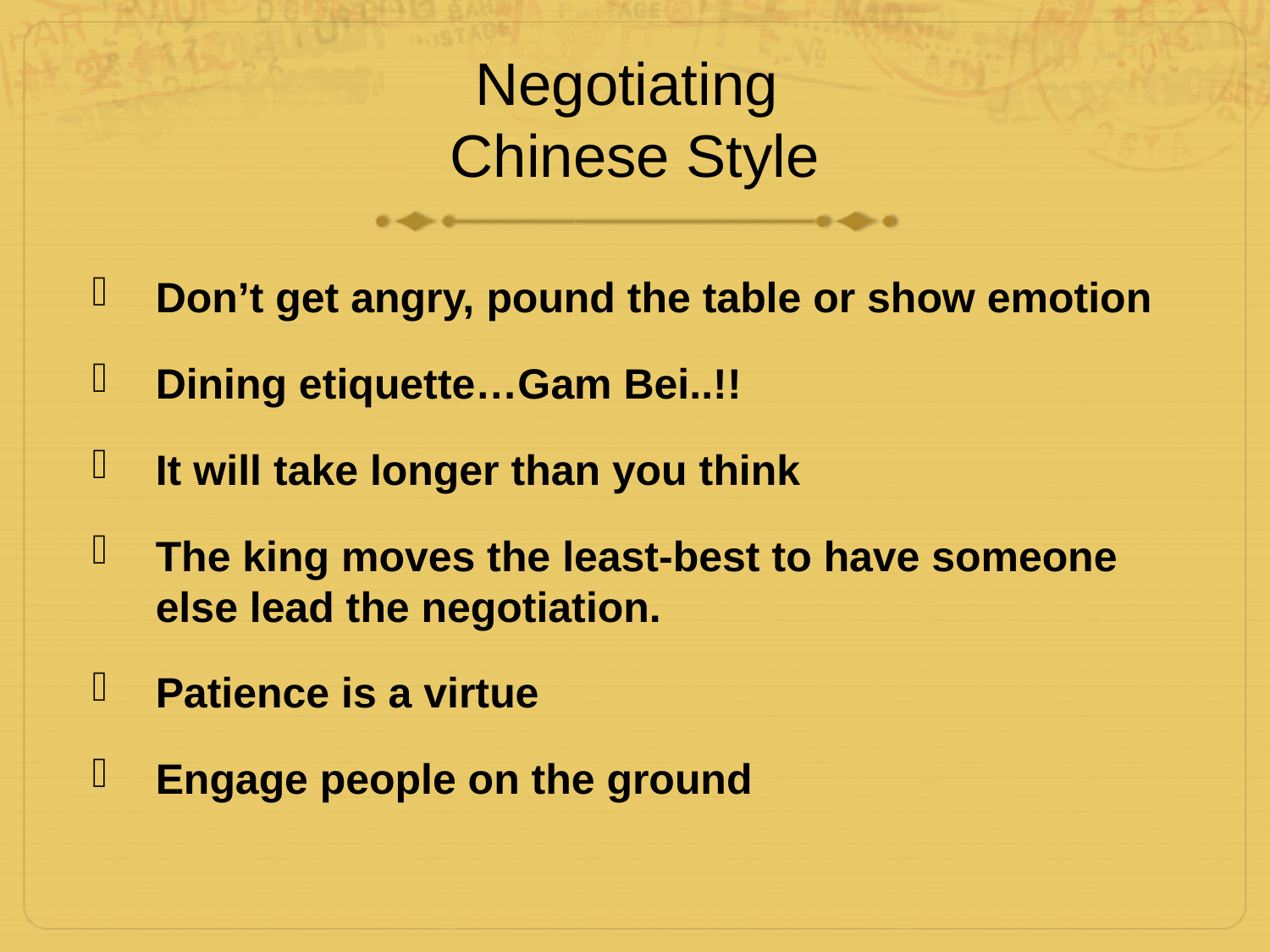

# Negotiating Chinese Style
Don’t get angry, pound the table or show emotion
Dining etiquette…Gam Bei..!!
It will take longer than you think
The king moves the least-best to have someone else lead the negotiation.
Patience is a virtue
Engage people on the ground